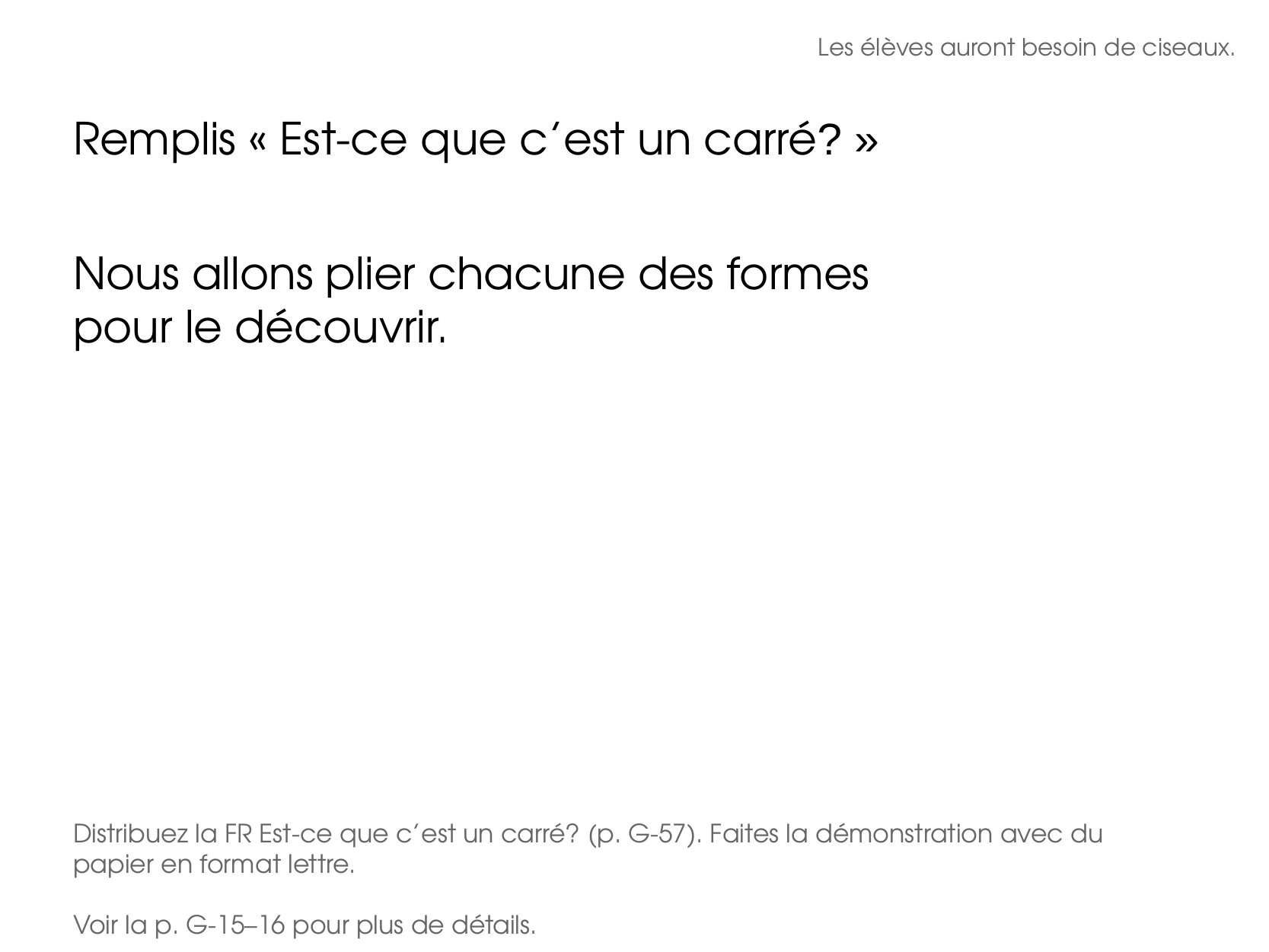

Les élèves auront besoin de ciseaux.
Remplis « Est-ce que c’est un carré? »
Nous allons plier chacune des formes pour le découvrir.
Distribuez la FR Est-ce que c’est un carré? (p. G-57). Faites la démonstration avec du papier en format lettre.
Voir la p. G-15–16 pour plus de détails.